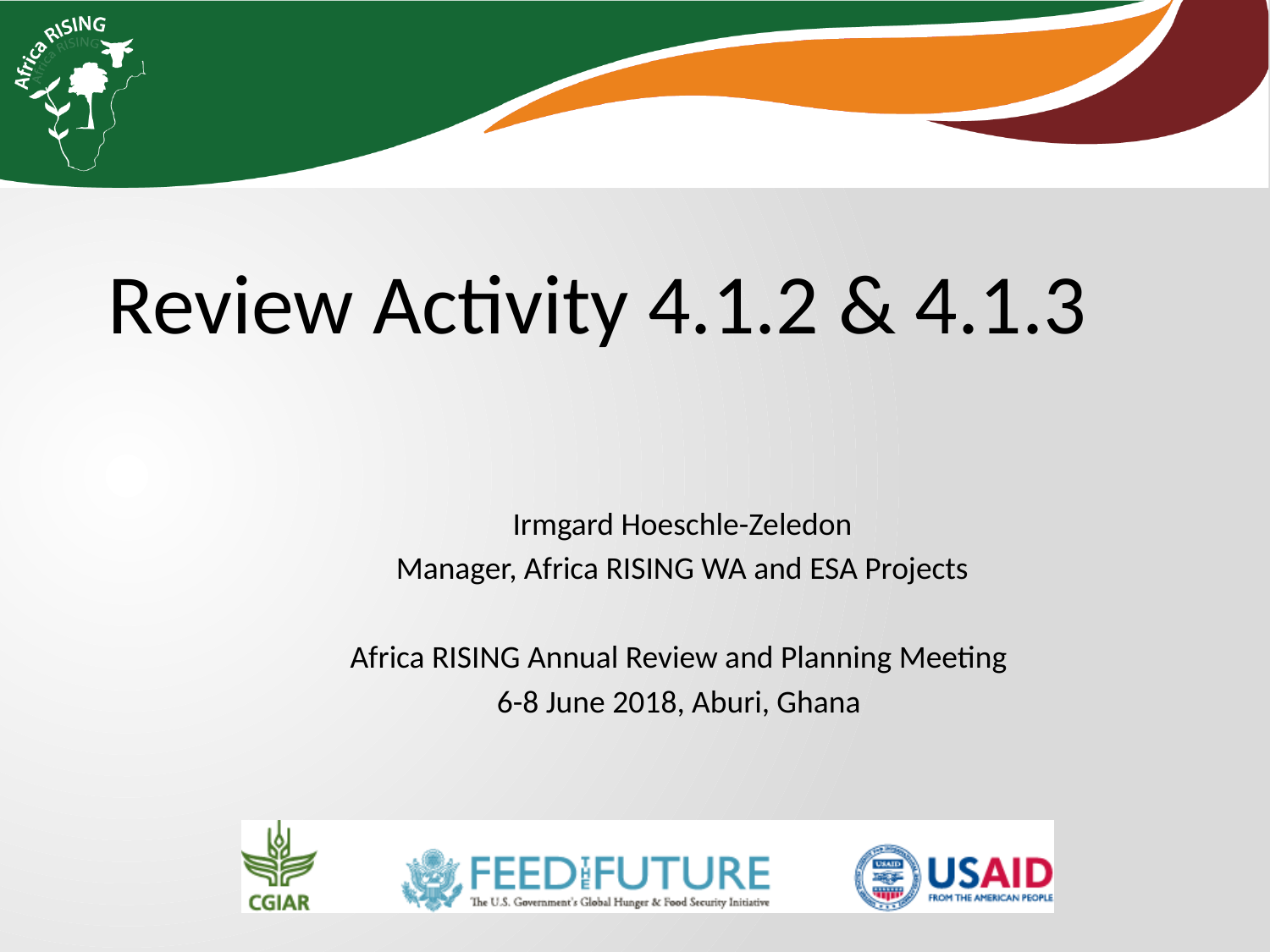

Review Activity 4.1.2 & 4.1.3
Irmgard Hoeschle-Zeledon
Manager, Africa RISING WA and ESA Projects

Africa RISING Annual Review and Planning Meeting
6-8 June 2018, Aburi, Ghana